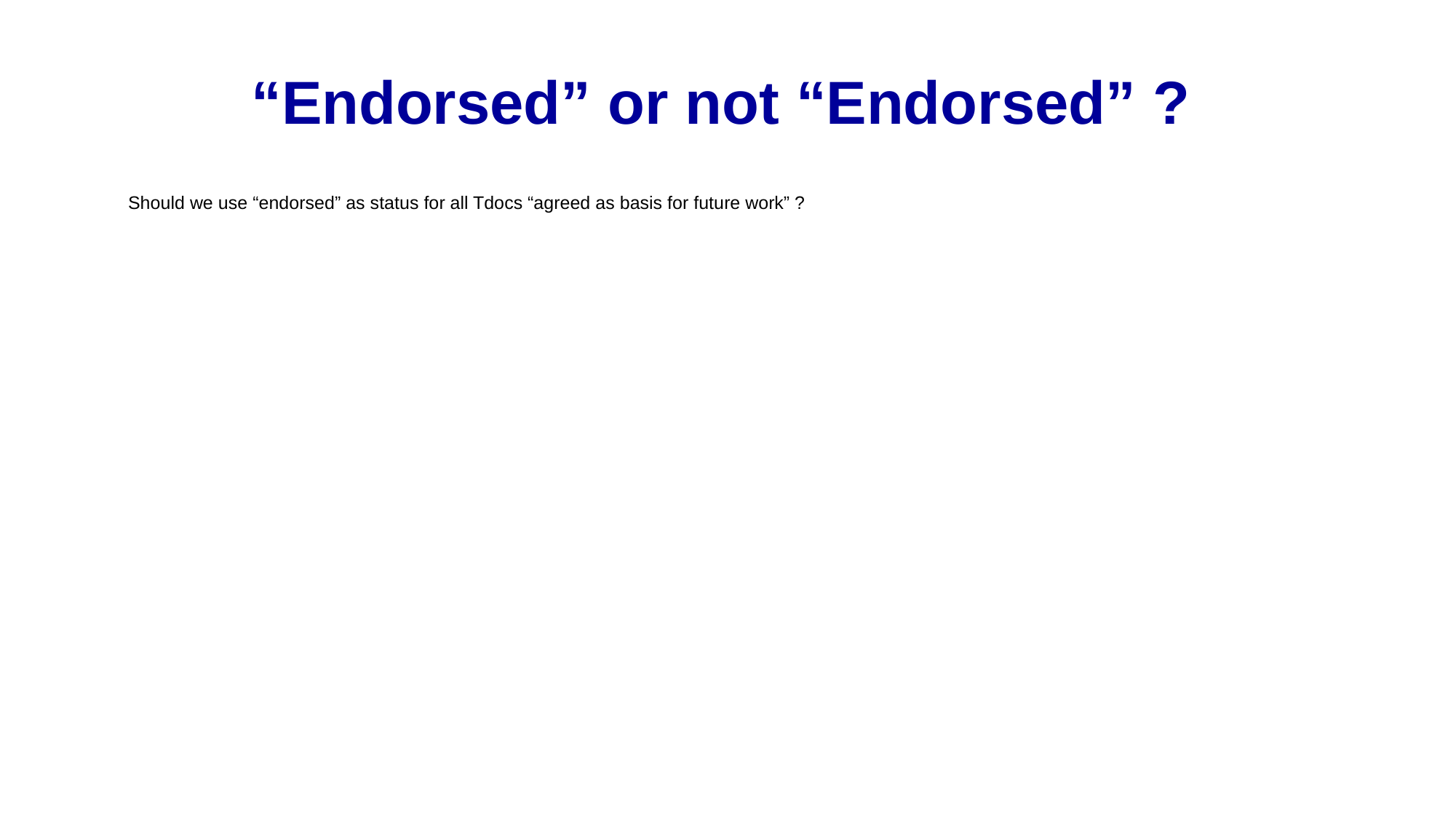

# “Endorsed” or not “Endorsed” ?

Should we use “endorsed” as status for all Tdocs “agreed as basis for future work” ?